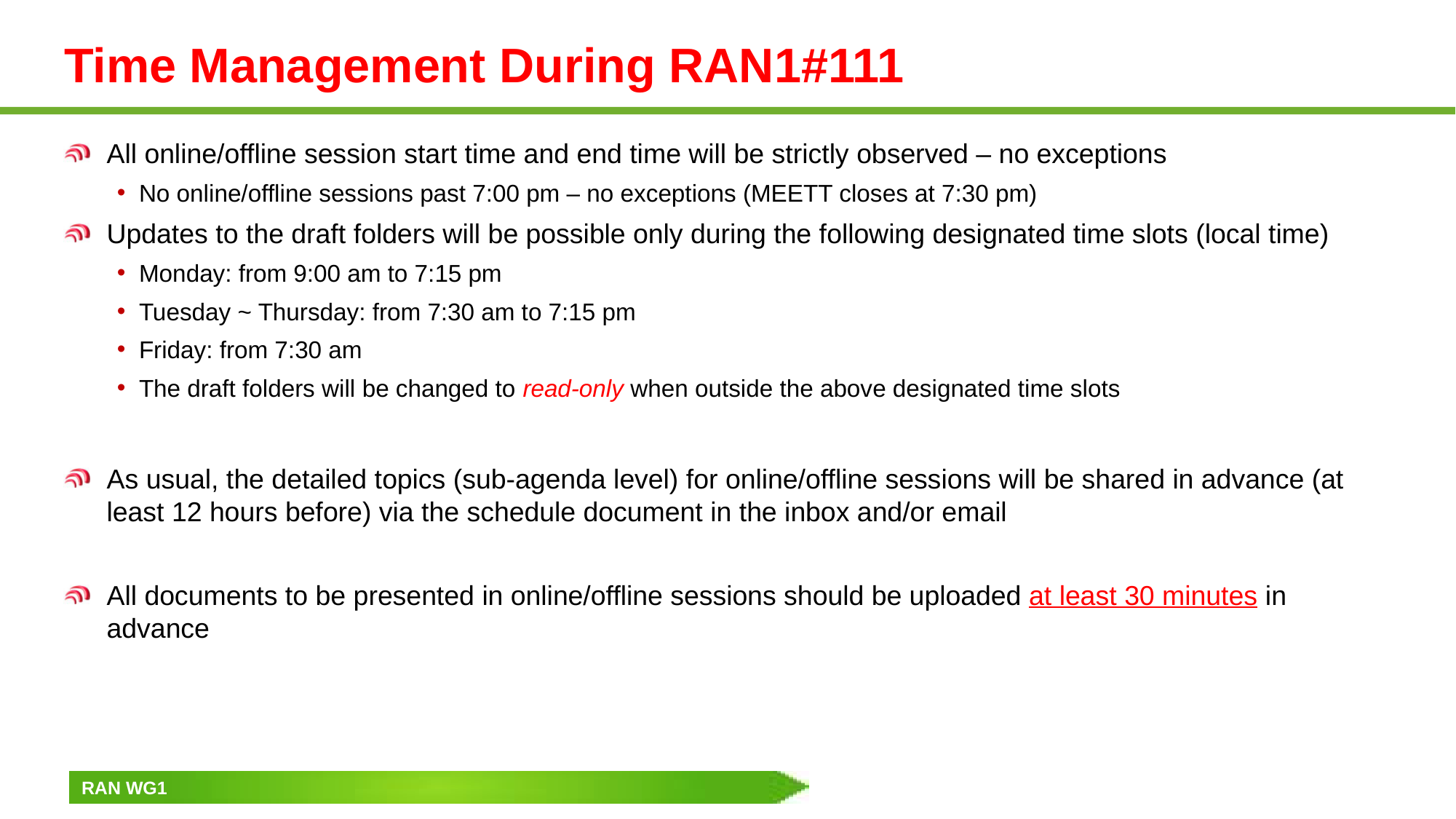

# Time Management During RAN1#111
All online/offline session start time and end time will be strictly observed – no exceptions
No online/offline sessions past 7:00 pm – no exceptions (MEETT closes at 7:30 pm)
Updates to the draft folders will be possible only during the following designated time slots (local time)
Monday: from 9:00 am to 7:15 pm
Tuesday ~ Thursday: from 7:30 am to 7:15 pm
Friday: from 7:30 am
The draft folders will be changed to read-only when outside the above designated time slots

As usual, the detailed topics (sub-agenda level) for online/offline sessions will be shared in advance (at least 12 hours before) via the schedule document in the inbox and/or email

All documents to be presented in online/offline sessions should be uploaded at least 30 minutes in advance